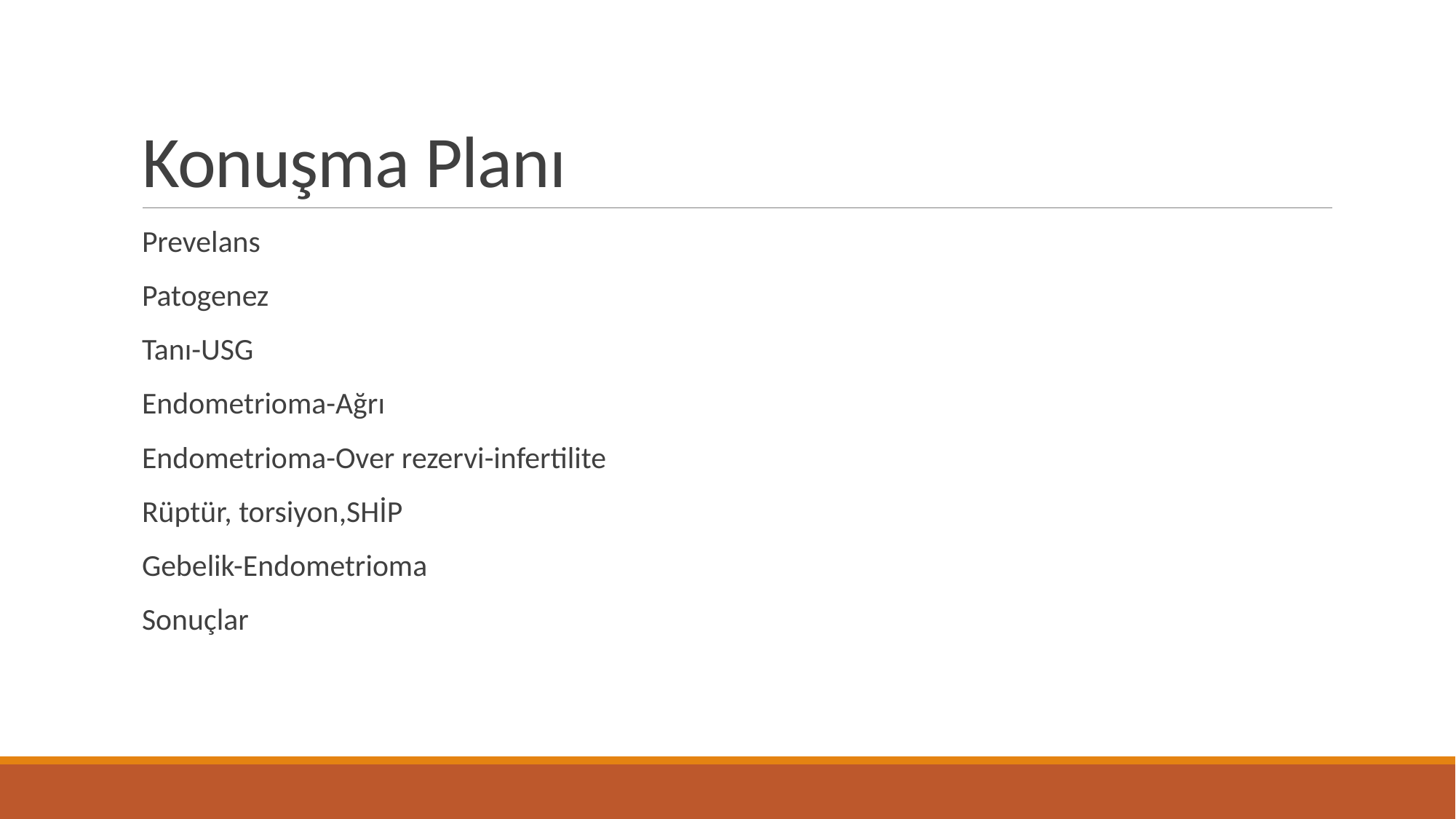

# Konuşma Planı
Prevelans
Patogenez
Tanı-USG
Endometrioma-Ağrı
Endometrioma-Over rezervi-infertilite
Rüptür, torsiyon,SHİP
Gebelik-Endometrioma
Sonuçlar